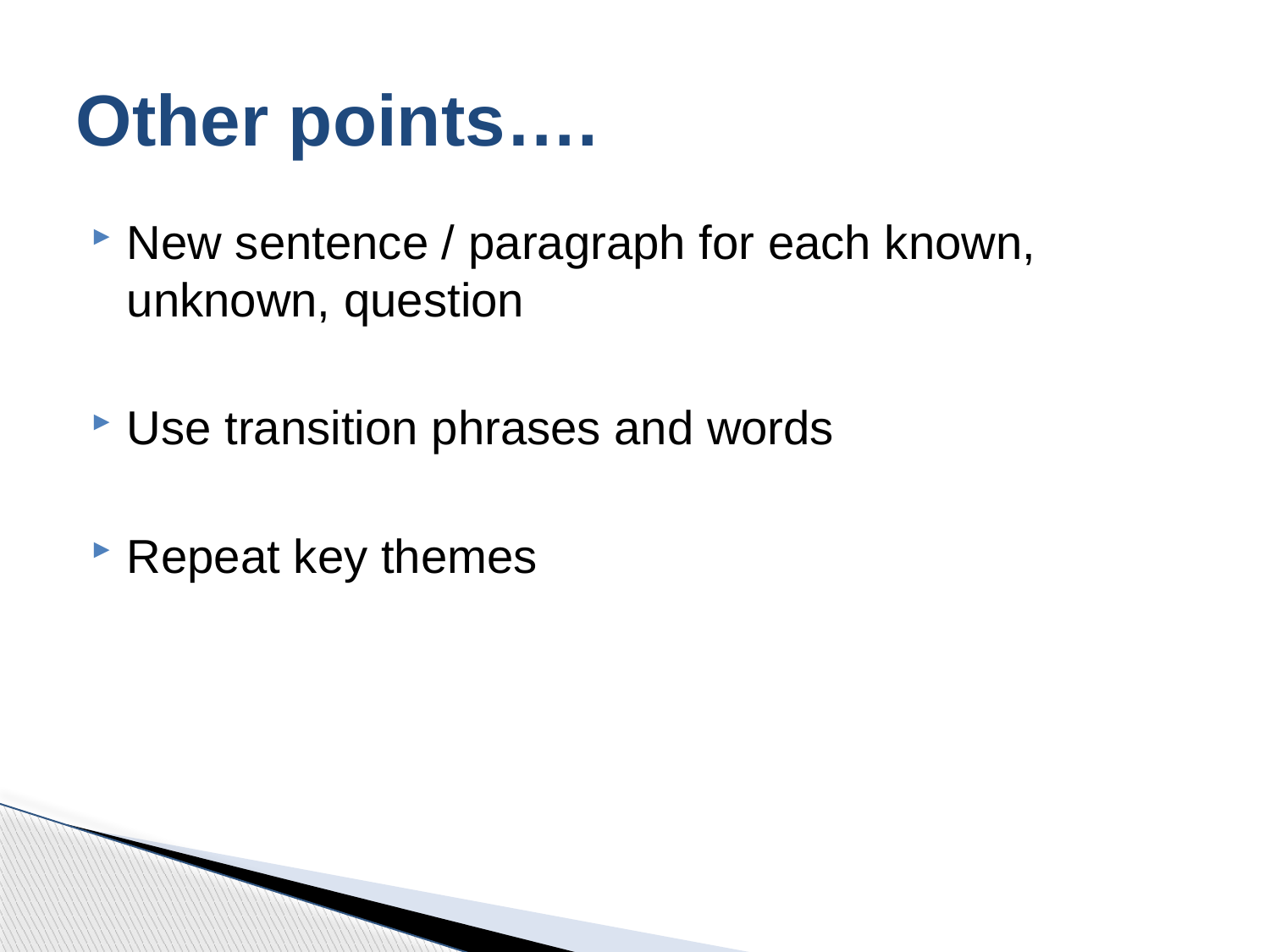

# Other points….
New sentence / paragraph for each known, unknown, question

Use transition phrases and words

Repeat key themes